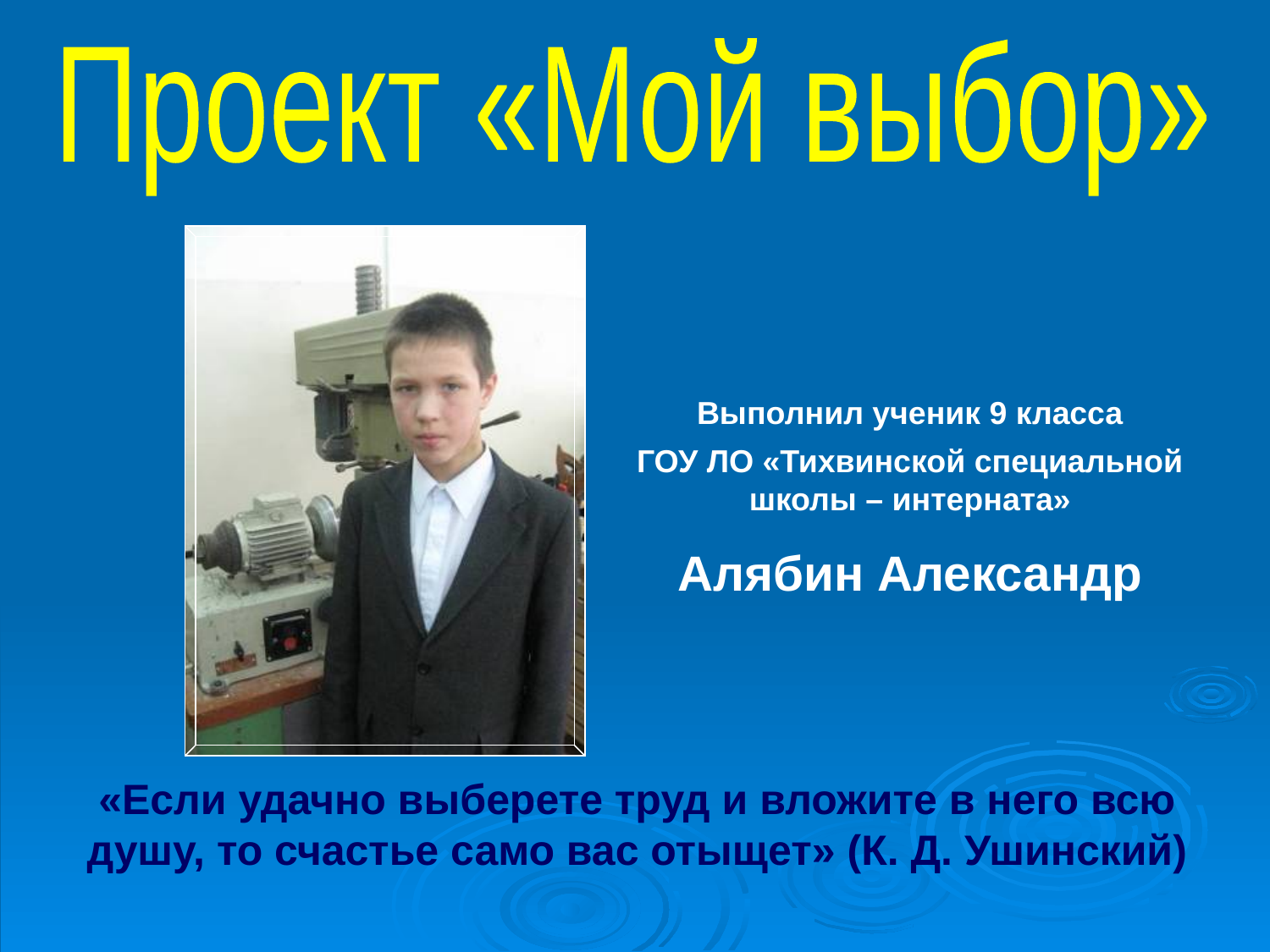

Проект «Мой выбор»

Выполнил ученик 9 класса
ГОУ ЛО «Тихвинской специальной школы – интерната»
Алябин Александр

«Если удачно выберете труд и вложите в него всю душу, то счастье само вас отыщет» (К. Д. Ушинский)